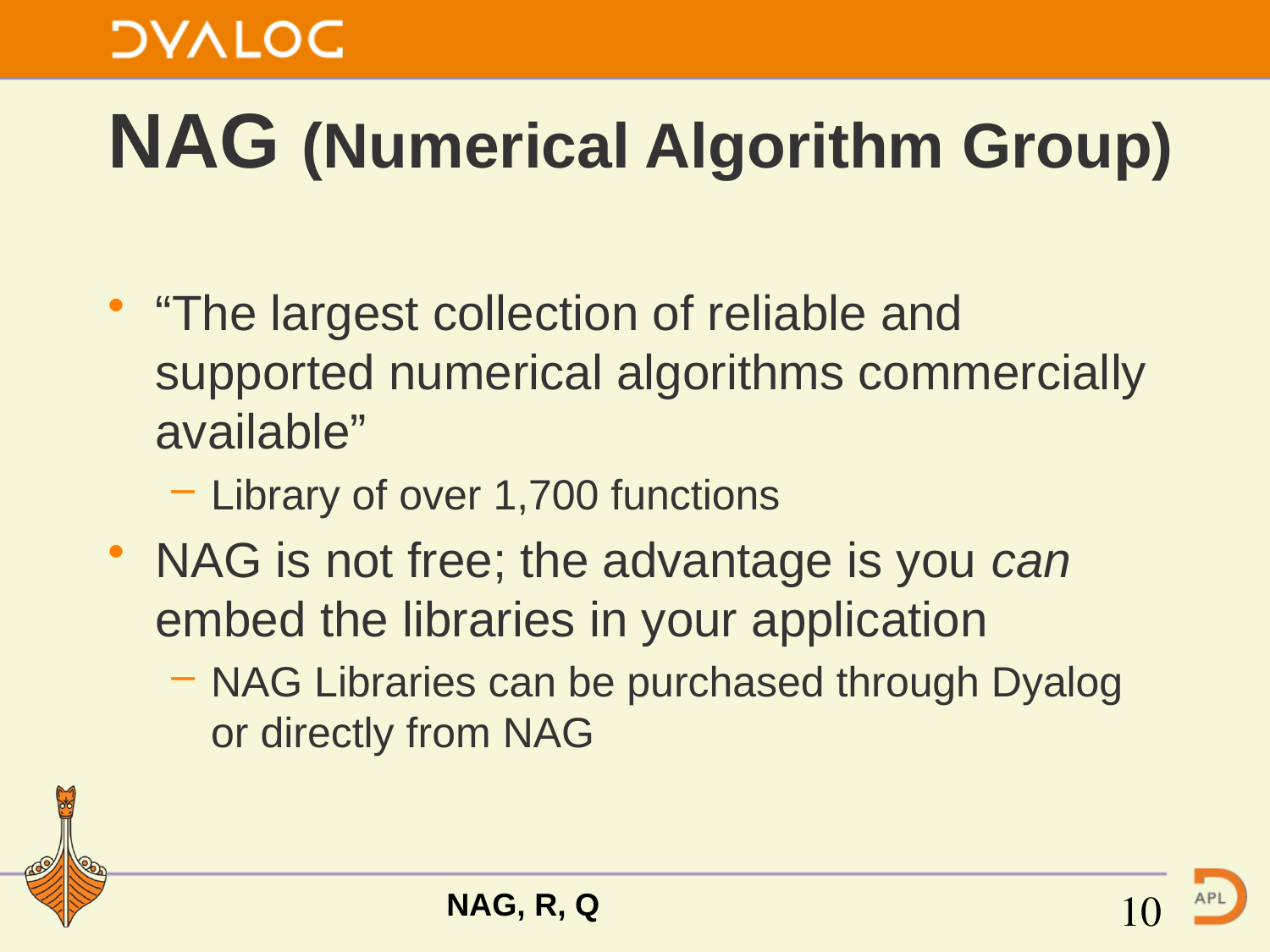

# NAG (Numerical Algorithm Group)
“The largest collection of reliable and supported numerical algorithms commercially available”
Library of over 1,700 functions
NAG is not free; the advantage is you can embed the libraries in your application
NAG Libraries can be purchased through Dyalog or directly from NAG
NAG, R, Q
10